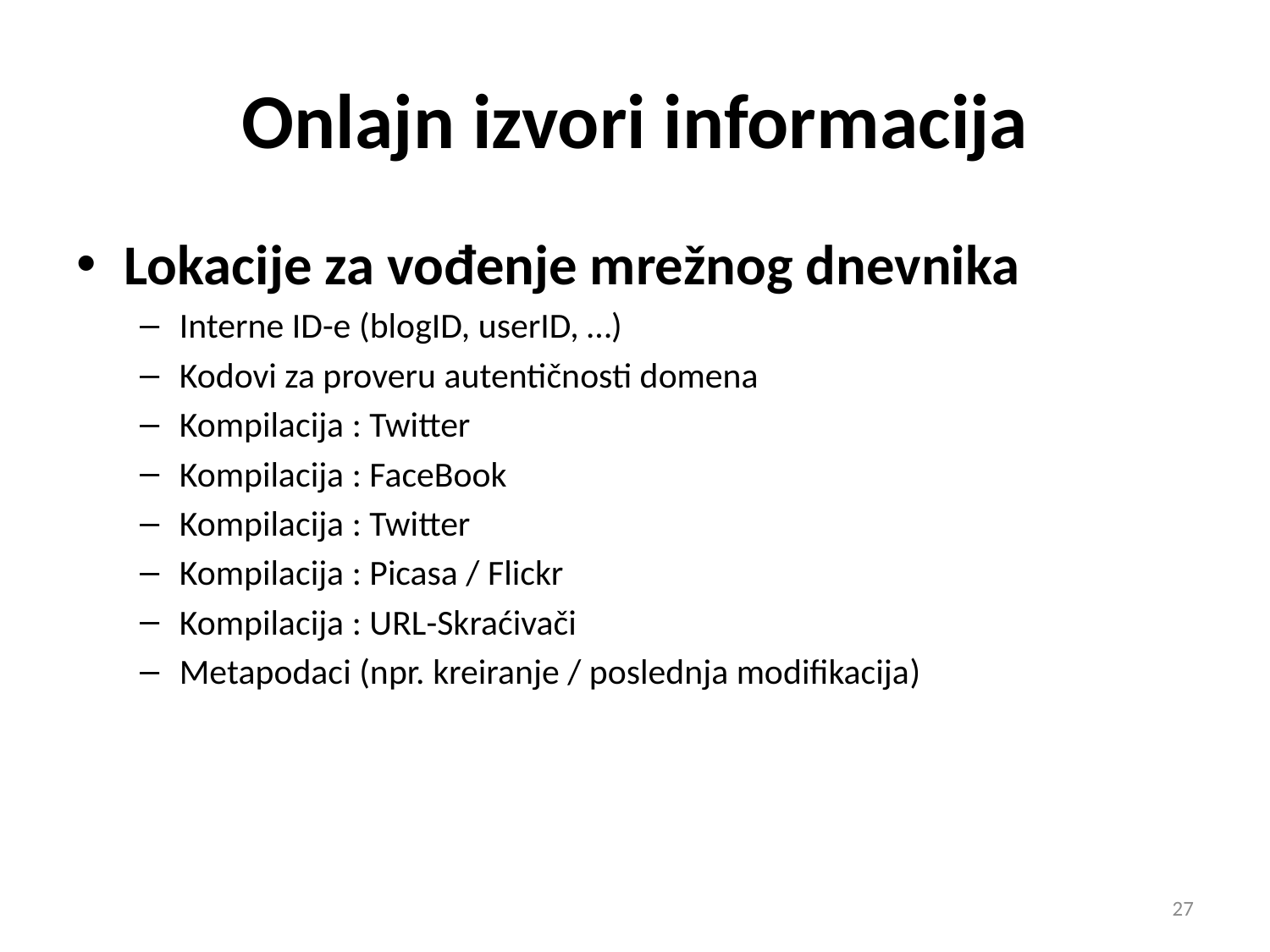

# Onlajn izvori informacija
Lokacije za vođenje mrežnog dnevnika
Interne ID-e (blogID, userID, …)
Kodovi za proveru autentičnosti domena
Kompilacija : Twitter
Kompilacija : FaceBook
Kompilacija : Twitter
Kompilacija : Picasa / Flickr
Kompilacija : URL-Skraćivači
Metapodaci (npr. kreiranje / poslednja modifikacija)

27